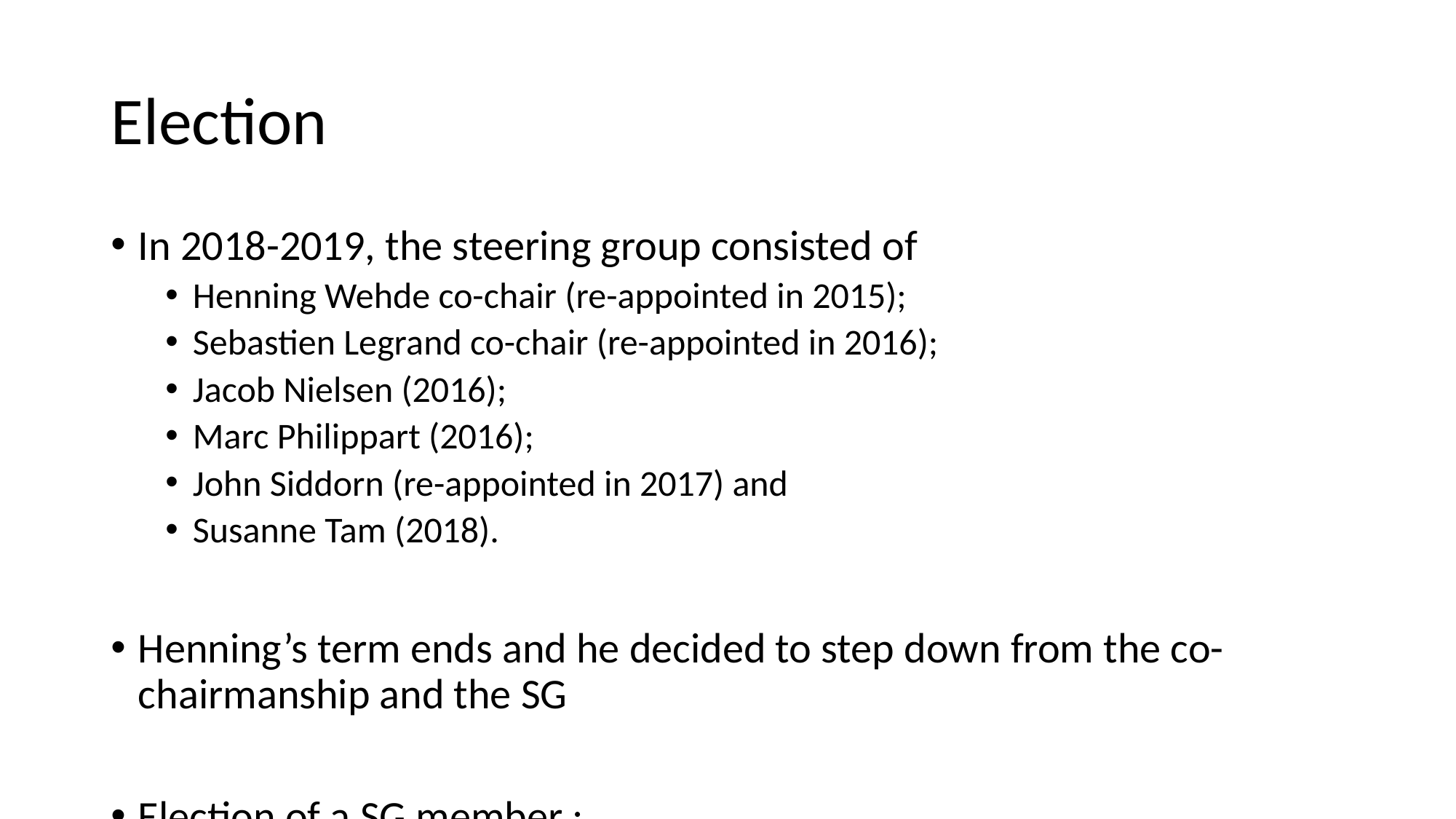

# Election
In 2018-2019, the steering group consisted of
Henning Wehde co-chair (re-appointed in 2015);
Sebastien Legrand co-chair (re-appointed in 2016);
Jacob Nielsen (2016);
Marc Philippart (2016);
John Siddorn (re-appointed in 2017) and
Susanne Tam (2018).

Henning’s term ends and he decided to step down from the co-chairmanship and the SG

Election of a SG member :

Election of a co-chair among the SG :

NB : In 2020, 3 elections will take place